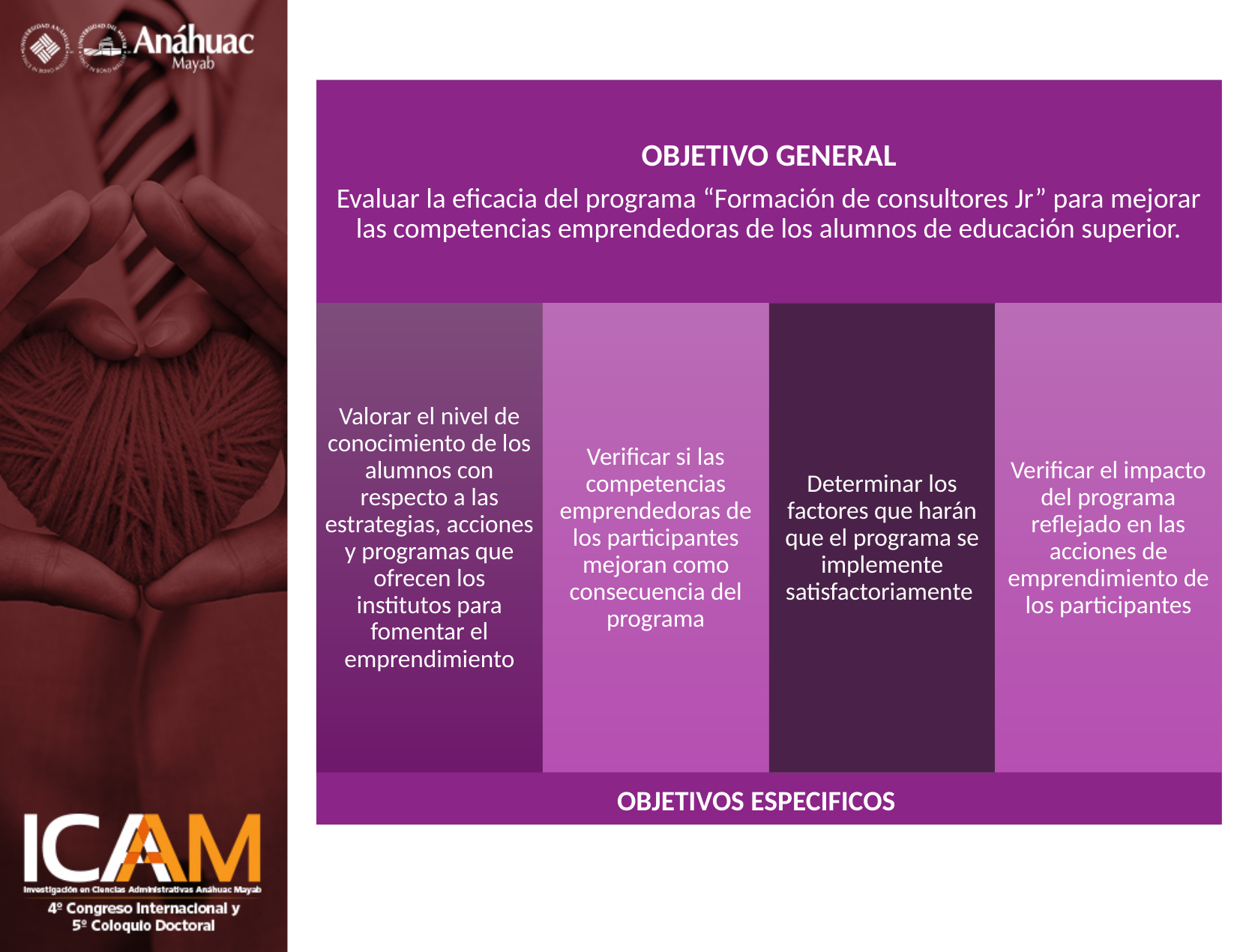

OBJETIVO GENERAL
Evaluar la eficacia del programa “Formación de consultores Jr” para mejorar las competencias emprendedoras de los alumnos de educación superior.
Valorar el nivel de conocimiento de los alumnos con respecto a las estrategias, acciones y programas que ofrecen los institutos para fomentar el emprendimiento
Verificar si las competencias emprendedoras de los participantes mejoran como consecuencia del programa
Determinar los factores que harán que el programa se implemente satisfactoriamente
Verificar el impacto del programa reflejado en las acciones de emprendimiento de los participantes
OBJETIVOS ESPECIFICOS